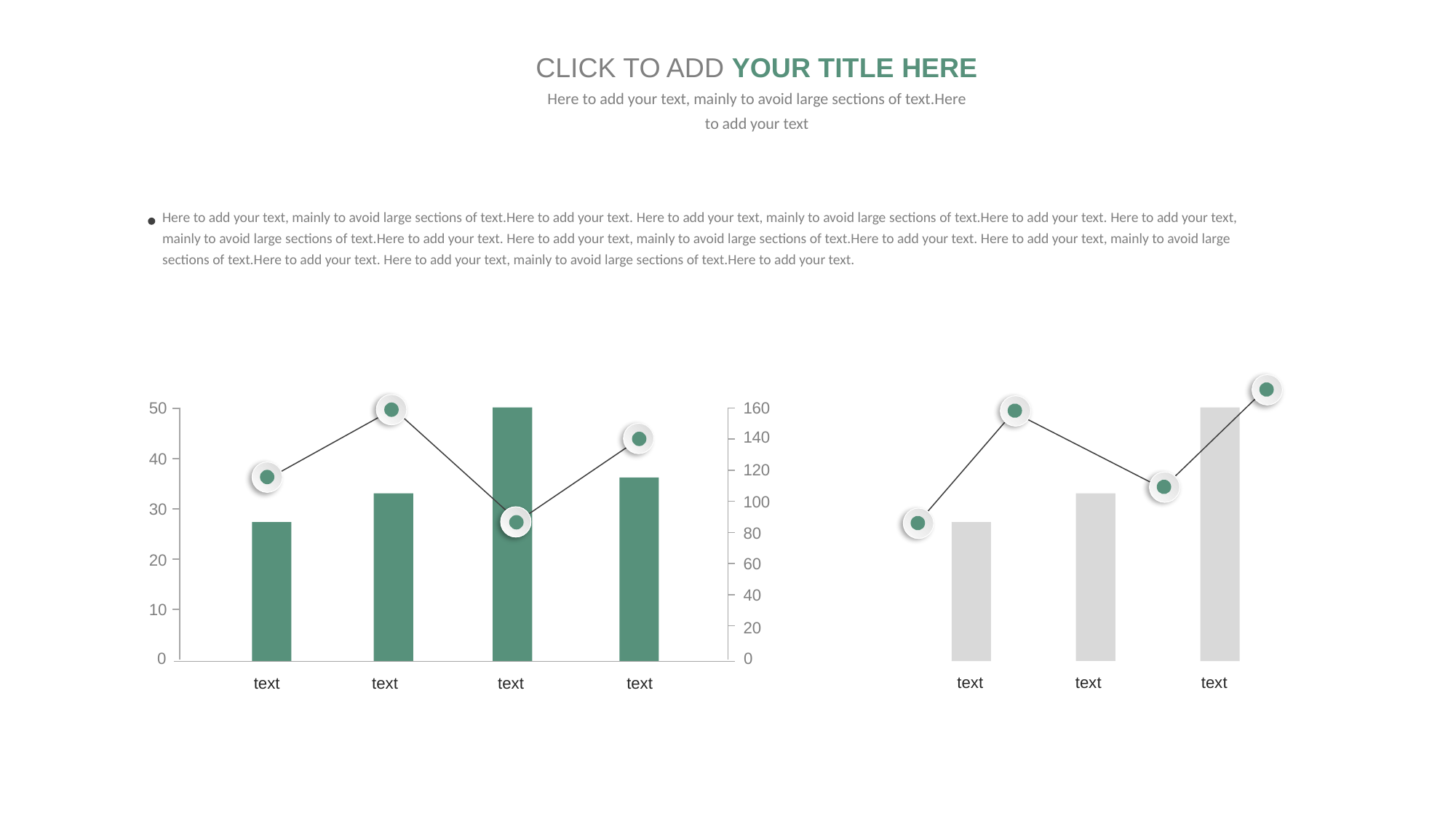

CLICK TO ADD YOUR TITLE HERE
Here to add your text, mainly to avoid large sections of text.Here to add your text
Here to add your text, mainly to avoid large sections of text.Here to add your text. Here to add your text, mainly to avoid large sections of text.Here to add your text. Here to add your text, mainly to avoid large sections of text.Here to add your text. Here to add your text, mainly to avoid large sections of text.Here to add your text. Here to add your text, mainly to avoid large sections of text.Here to add your text. Here to add your text, mainly to avoid large sections of text.Here to add your text.

160
140
120
100
80
60
40
20
0

50
40
30
20
10
0

text
text
text
text
text
text
text